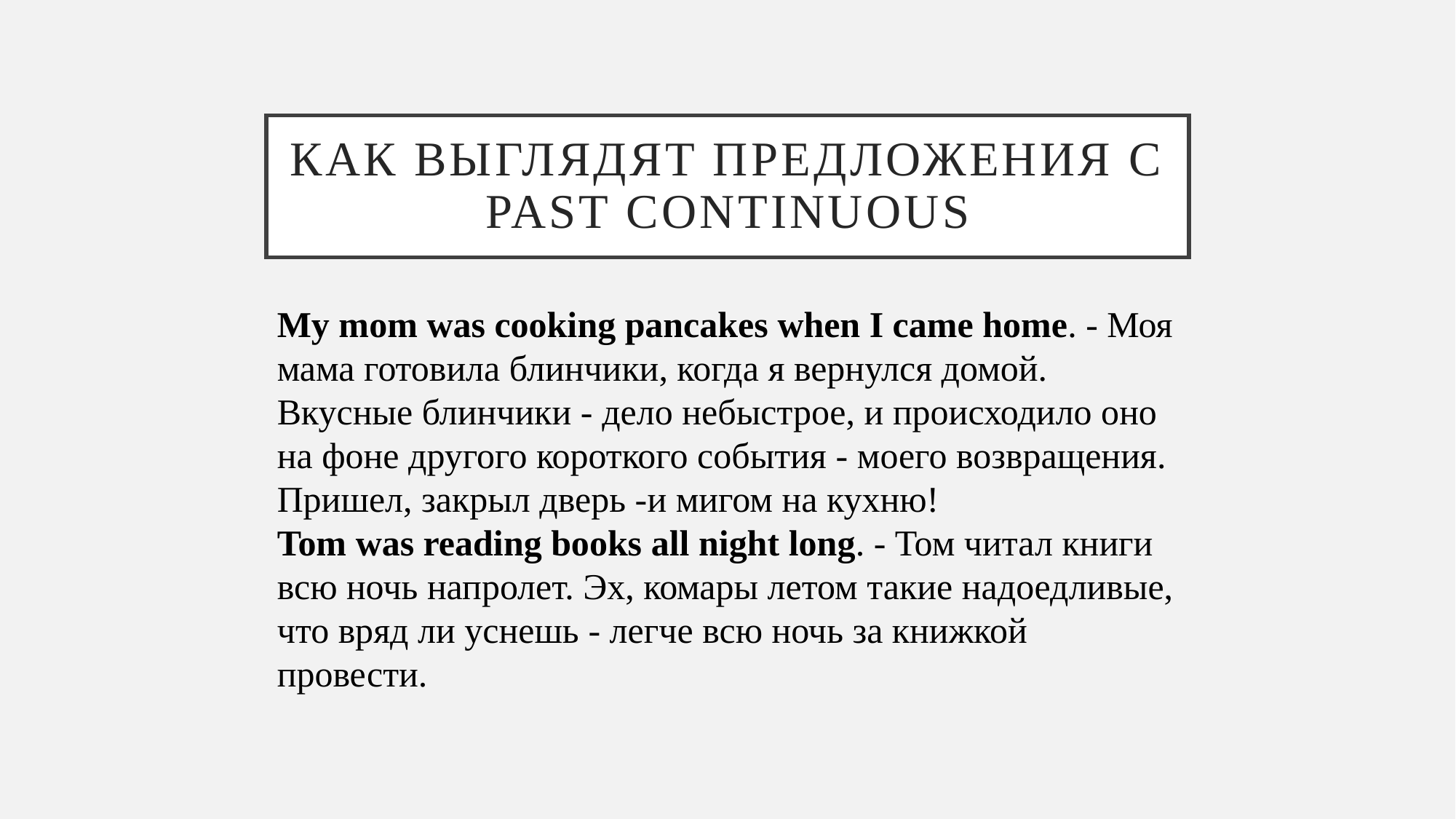

# Как выглядят предложения с Past CONTINUOUS
My mom was cooking pancakes when I came home. - Моя мама готовила блинчики, когда я вернулся домой. Вкусные блинчики - дело небыстрое, и происходило оно на фоне другого короткого события - моего возвращения. Пришел, закрыл дверь -и мигом на кухню!
Tom was reading books all night long. - Том читал книги всю ночь напролет. Эх, комары летом такие надоедливые, что вряд ли уснешь - легче всю ночь за книжкой провести.